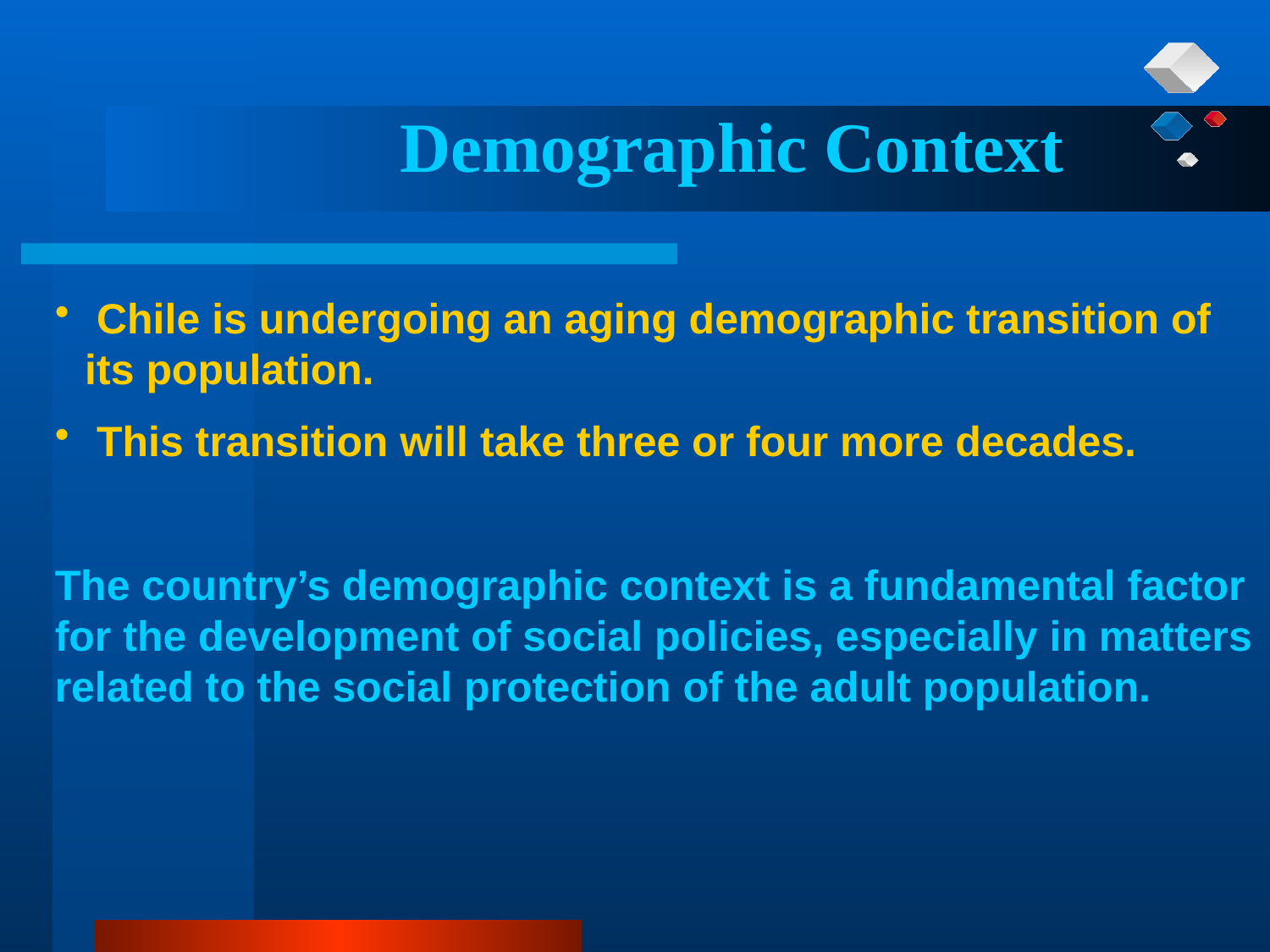

Demographic Context
 Chile is undergoing an aging demographic transition of its population.
 This transition will take three or four more decades.

The country’s demographic context is a fundamental factor for the development of social policies, especially in matters related to the social protection of the adult population.